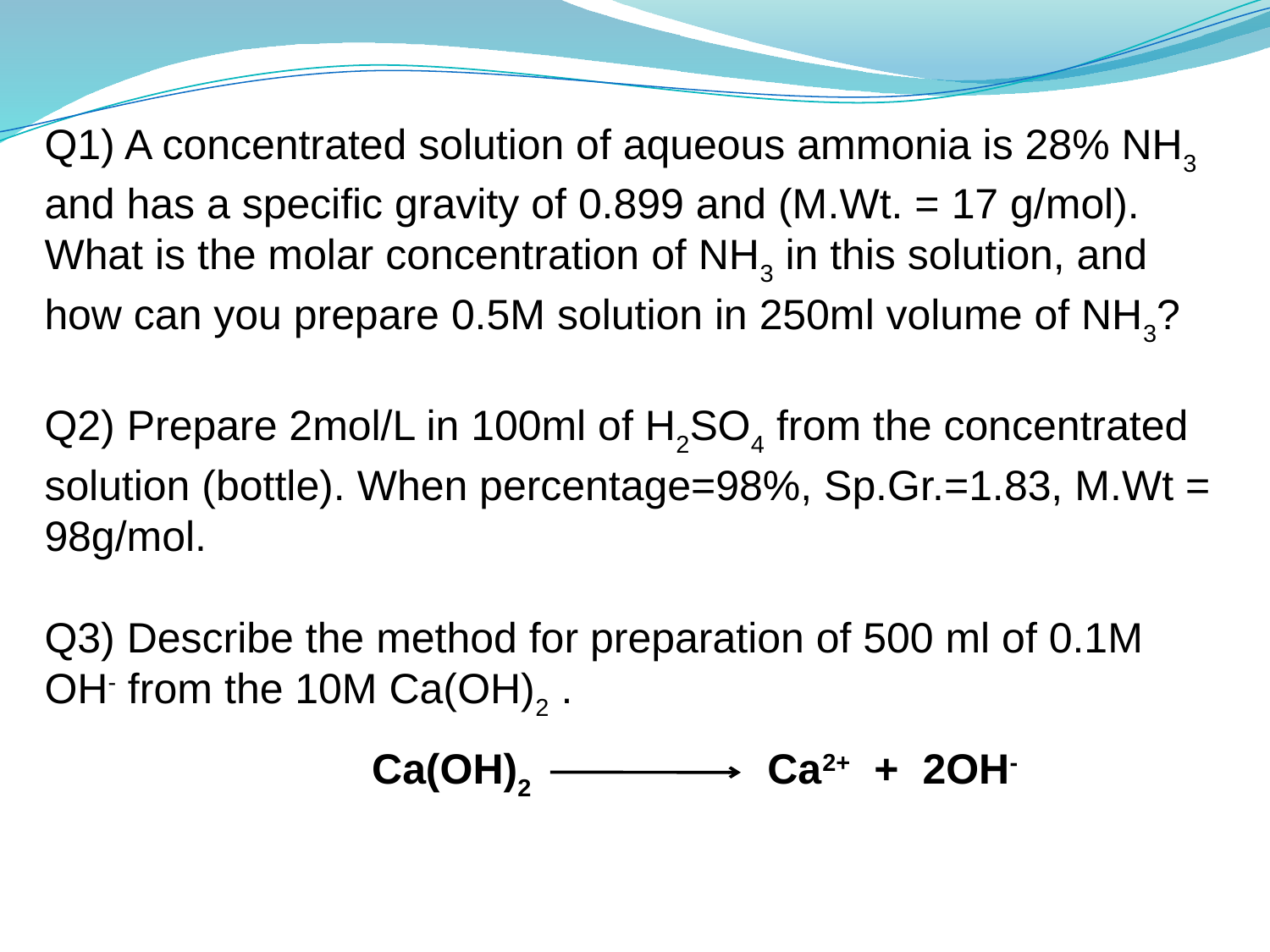

Q1) A concentrated solution of aqueous ammonia is 28% NH3 and has a specific gravity of 0.899 and (M.Wt. = 17 g/mol). What is the molar concentration of NH3 in this solution, and how can you prepare 0.5M solution in 250ml volume of NH3?

Q2) Prepare 2mol/L in 100ml of H2SO4 from the concentrated solution (bottle). When percentage=98%, Sp.Gr.=1.83, M.Wt = 98g/mol.

Q3) Describe the method for preparation of 500 ml of 0.1M OH- from the 10M Ca(OH)2 .

		Ca(OH)2                    Ca2+  +  2OH-